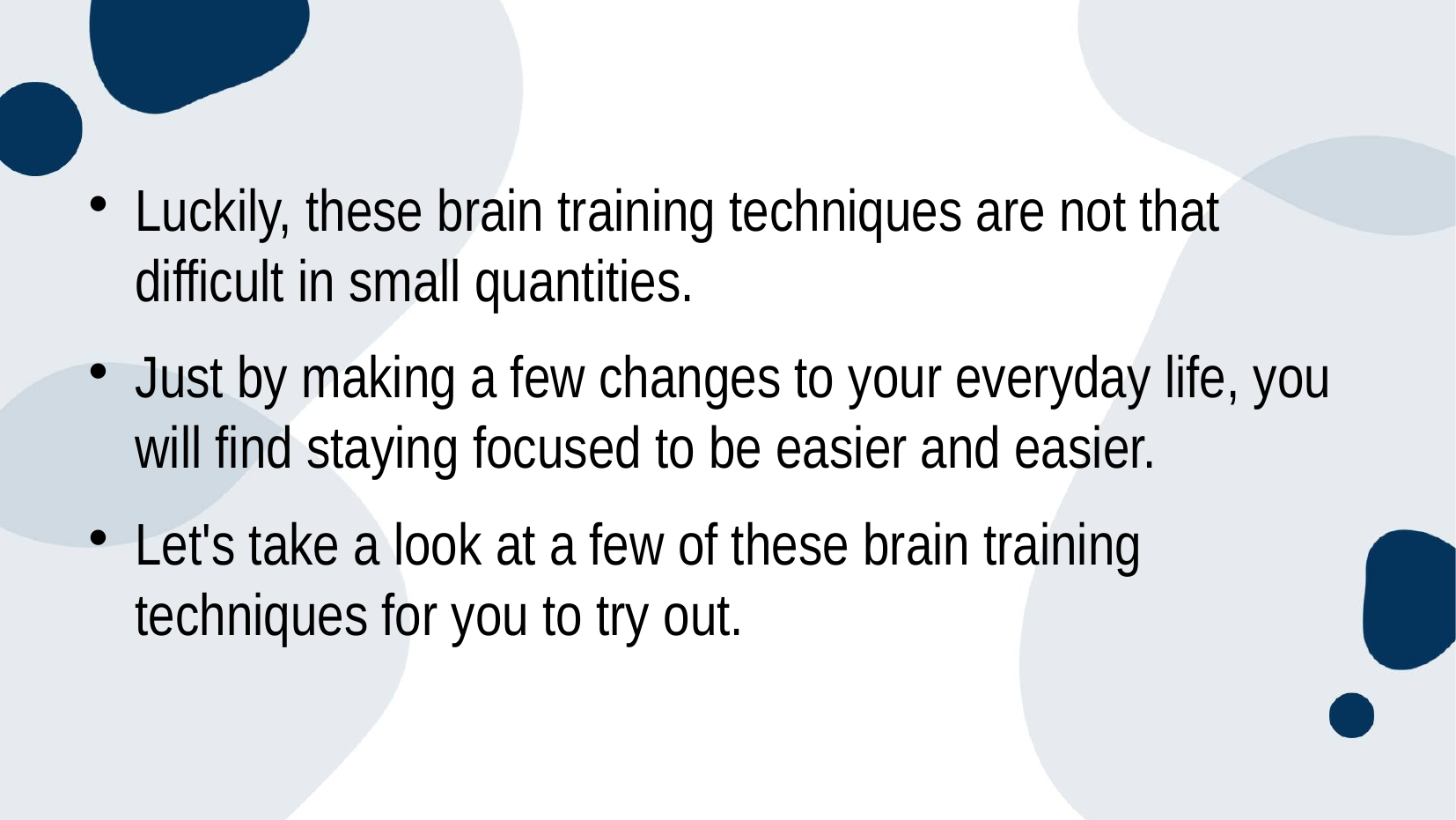

Luckily, these brain training techniques are not that difficult in small quantities.
Just by making a few changes to your everyday life, you will find staying focused to be easier and easier.
Let's take a look at a few of these brain training techniques for you to try out.